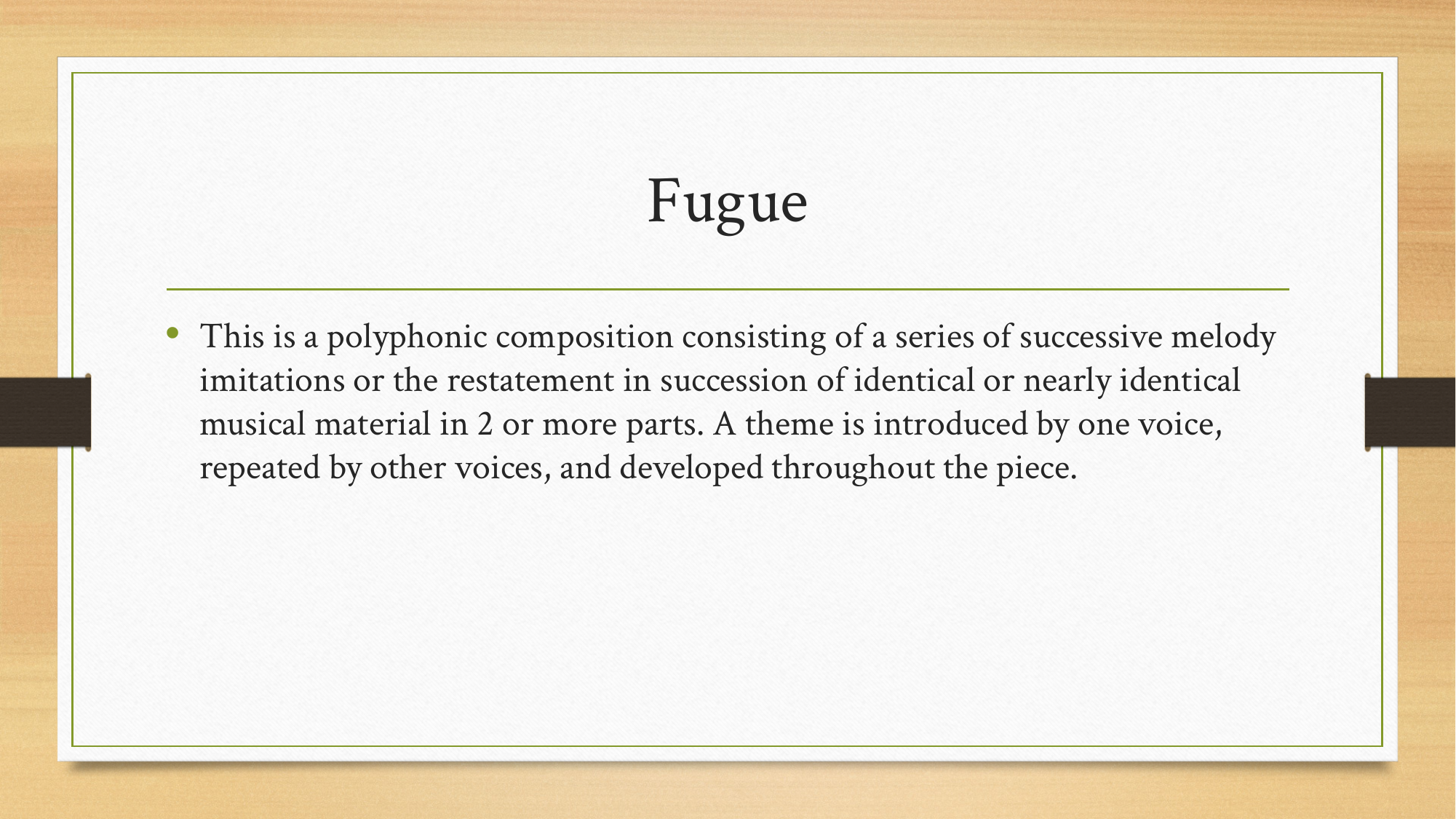

# Fugue
This is a polyphonic composition consisting of a series of successive melody imitations or the restatement in succession of identical or nearly identical musical material in 2 or more parts. A theme is introduced by one voice, repeated by other voices, and developed throughout the piece.